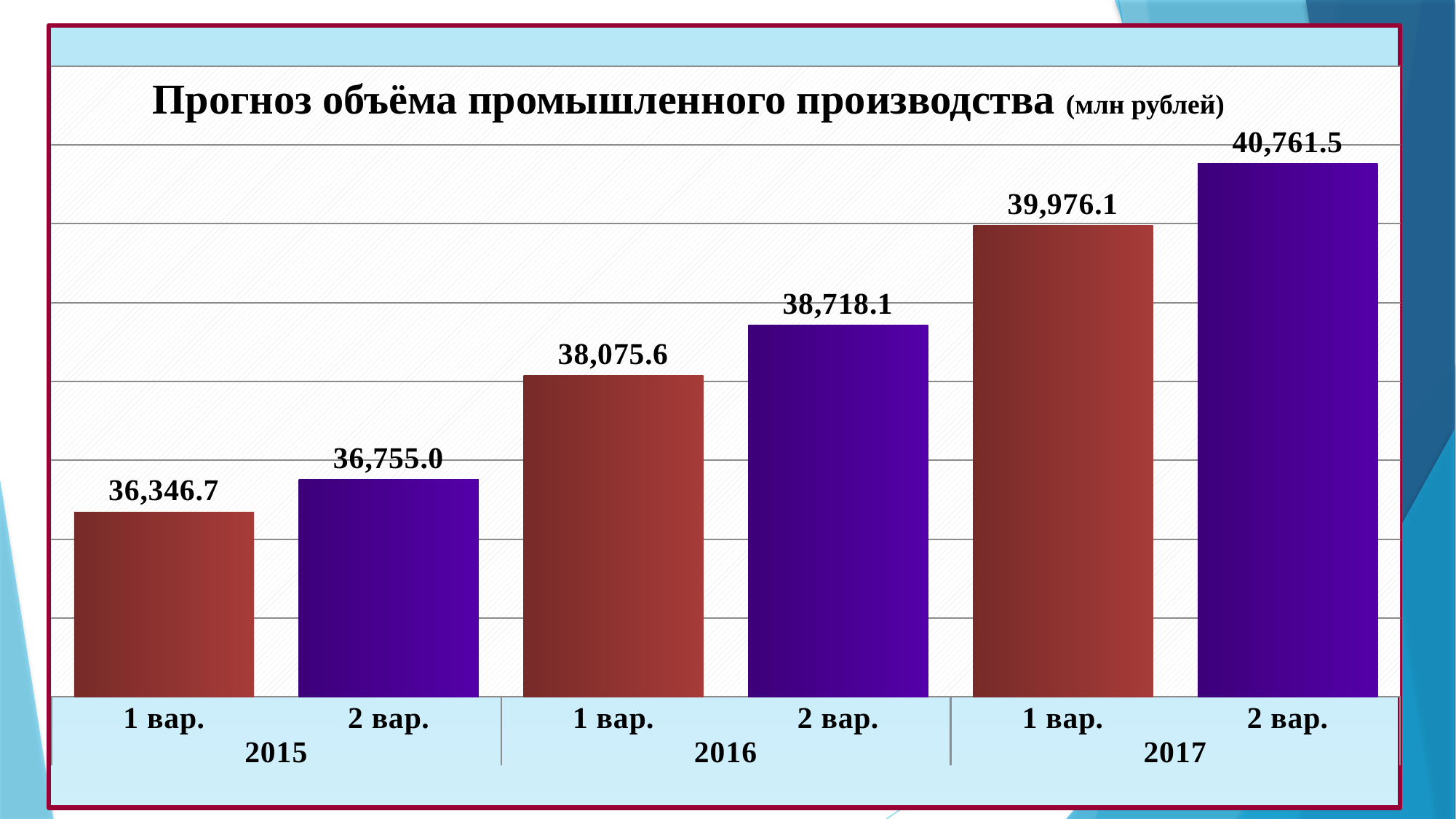

### Chart

| Category | Объем промышленного производства, млн рублей |
|---|---|
| 1 вар. | 36346.655321872255 |
| 2 вар. | 36754.989472520276 |
| 1 вар. | 38075.61131513763 |
| 2 вар. | 38718.1203564635 |
| 1 вар. | 39976.05534532071 |
| 2 вар. | 40761.4670590914 |
Прогноз объёма промышленного производства (млн рублей)